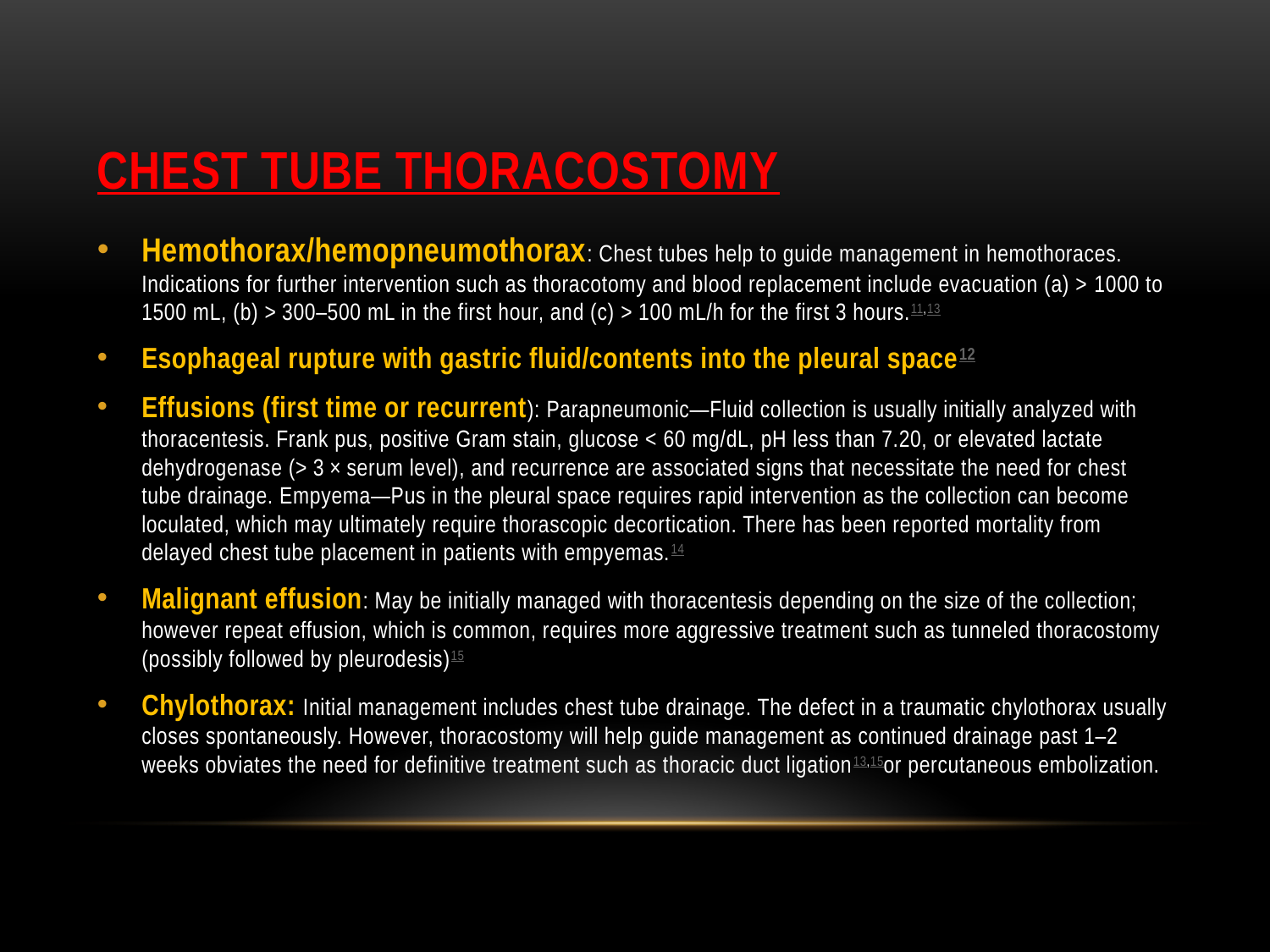

# Chest tube thoracostomy
Hemothorax/hemopneumothorax: Chest tubes help to guide management in hemothoraces. Indications for further intervention such as thoracotomy and blood replacement include evacuation (a) > 1000 to 1500 mL, (b) > 300–500 mL in the first hour, and (c) > 100 mL/h for the first 3 hours.11,13
Esophageal rupture with gastric fluid/contents into the pleural space12
Effusions (first time or recurrent): Parapneumonic—Fluid collection is usually initially analyzed with thoracentesis. Frank pus, positive Gram stain, glucose < 60 mg/dL, pH less than 7.20, or elevated lactate dehydrogenase (> 3 × serum level), and recurrence are associated signs that necessitate the need for chest tube drainage. Empyema—Pus in the pleural space requires rapid intervention as the collection can become loculated, which may ultimately require thorascopic decortication. There has been reported mortality from delayed chest tube placement in patients with empyemas.14
Malignant effusion: May be initially managed with thoracentesis depending on the size of the collection; however repeat effusion, which is common, requires more aggressive treatment such as tunneled thoracostomy (possibly followed by pleurodesis)15
Chylothorax: Initial management includes chest tube drainage. The defect in a traumatic chylothorax usually closes spontaneously. However, thoracostomy will help guide management as continued drainage past 1–2 weeks obviates the need for definitive treatment such as thoracic duct ligation13,15or percutaneous embolization.